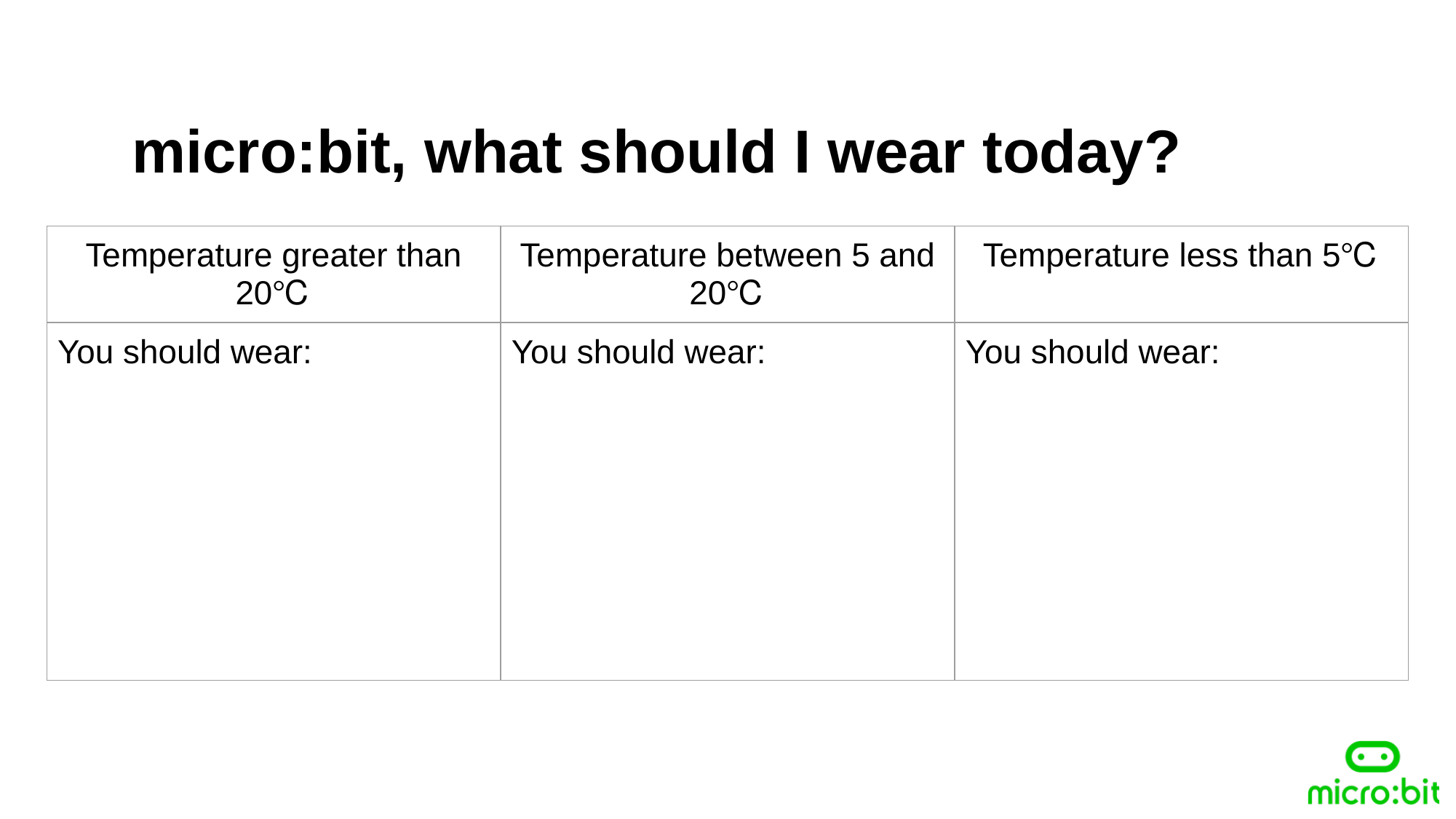

micro:bit, what should I wear today?

| Temperature greater than 20℃ | Temperature between 5 and 20℃ | Temperature less than 5℃ |
| --- | --- | --- |
| You should wear: | You should wear: | You should wear: |